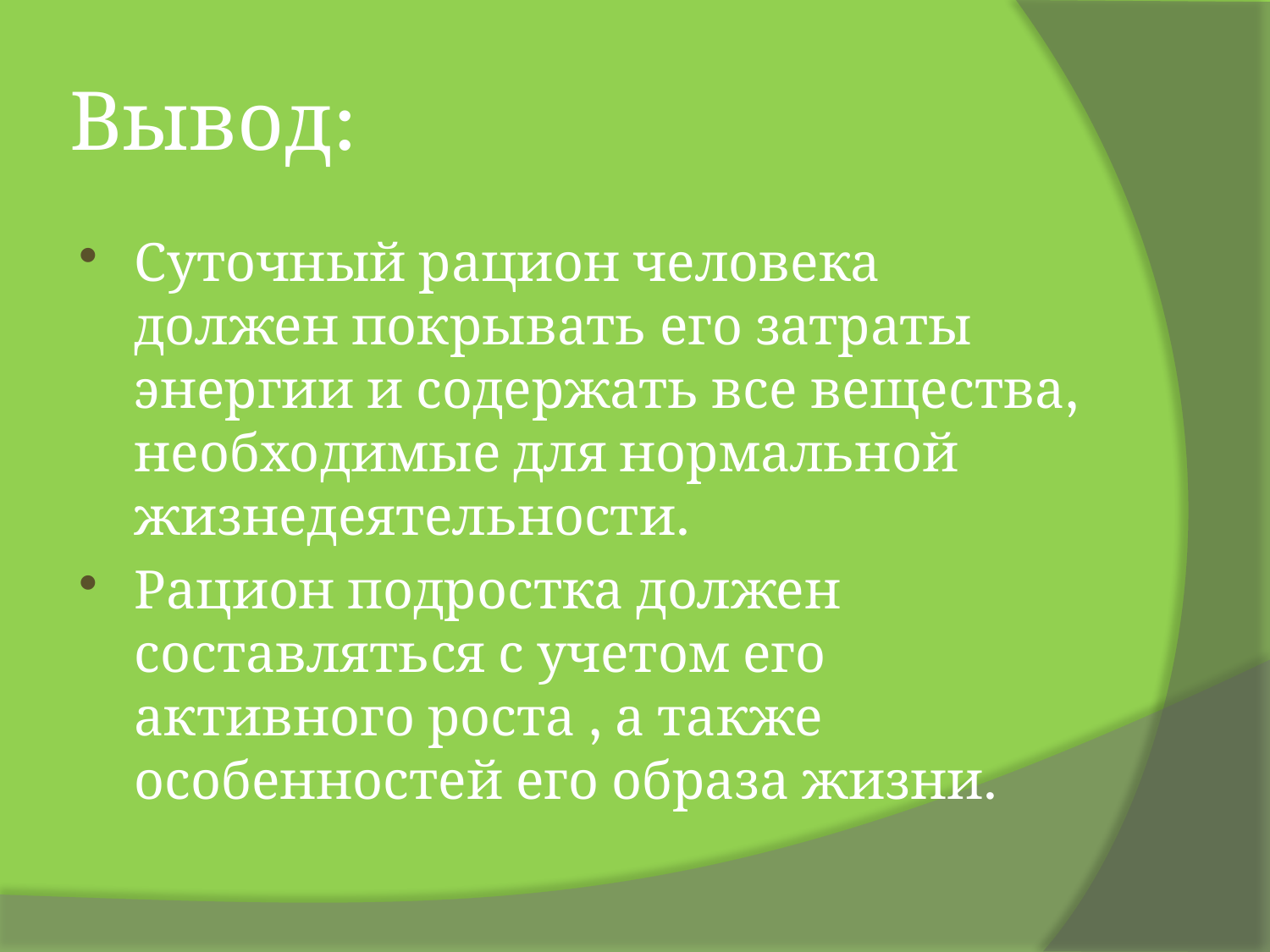

# Вывод:
Суточный рацион человека должен покрывать его затраты энергии и содержать все вещества, необходимые для нормальной жизнедеятельности.
Рацион подростка должен составляться с учетом его активного роста , а также особенностей его образа жизни.